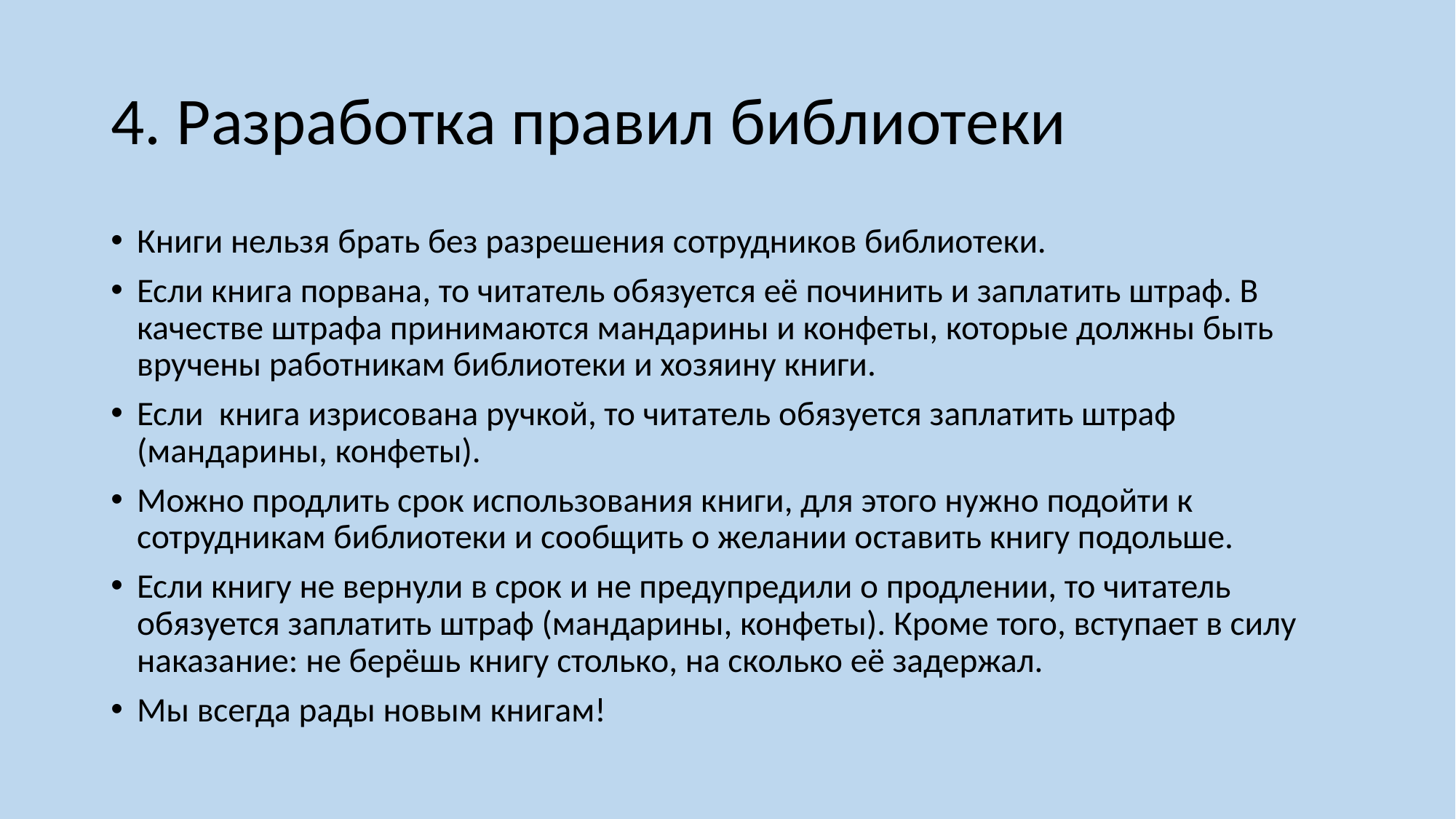

# 4. Разработка правил библиотеки
Книги нельзя брать без разрешения сотрудников библиотеки.
Если книга порвана, то читатель обязуется её починить и заплатить штраф. В качестве штрафа принимаются мандарины и конфеты, которые должны быть вручены работникам библиотеки и хозяину книги.
Если  книга изрисована ручкой, то читатель обязуется заплатить штраф (мандарины, конфеты).
Можно продлить срок использования книги, для этого нужно подойти к сотрудникам библиотеки и сообщить о желании оставить книгу подольше.
Если книгу не вернули в срок и не предупредили о продлении, то читатель обязуется заплатить штраф (мандарины, конфеты). Кроме того, вступает в силу наказание: не берёшь книгу столько, на сколько её задержал.
Мы всегда рады новым книгам!